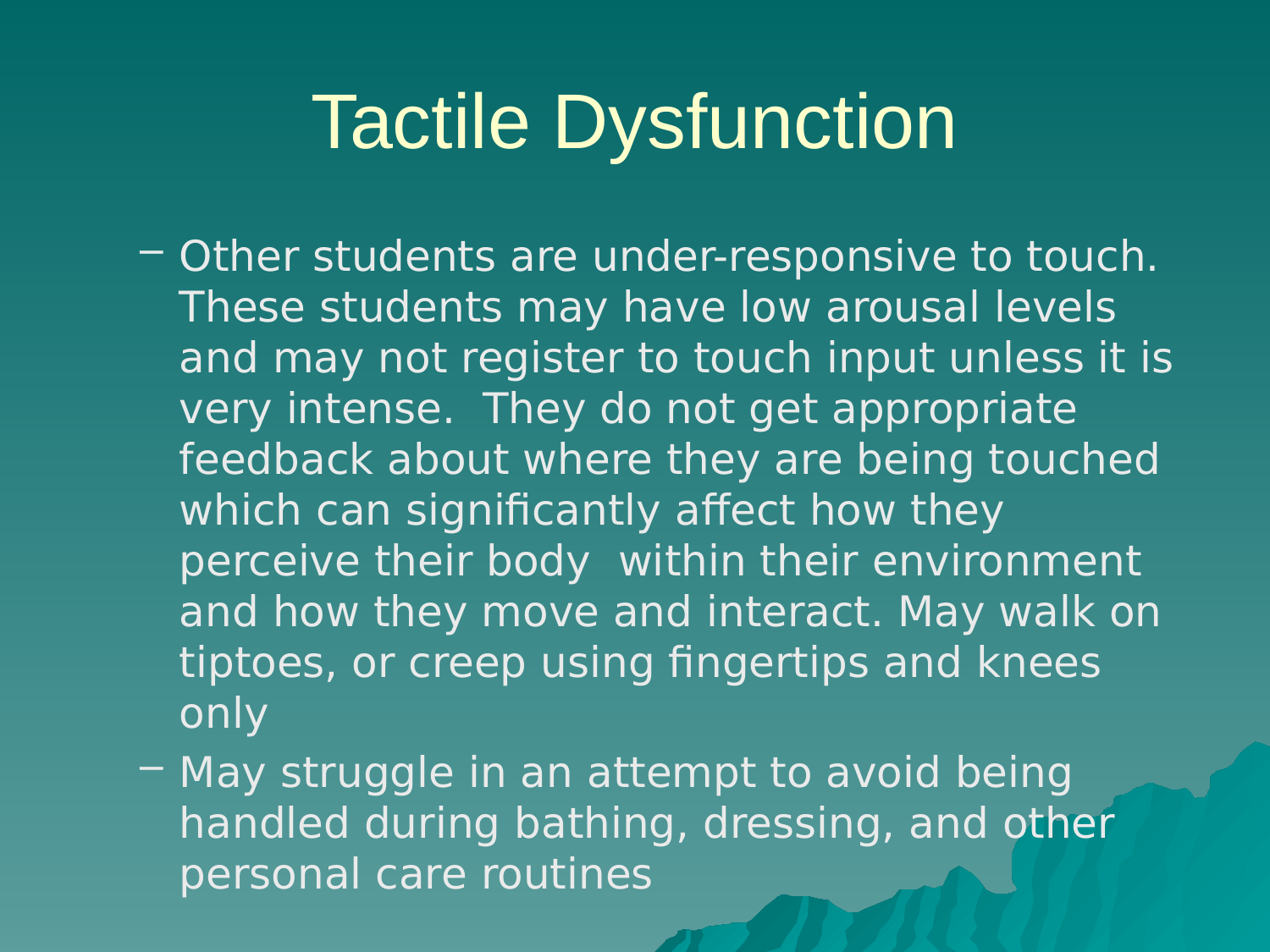

# Tactile Dysfunction
Other students are under-responsive to touch.  These students may have low arousal levels and may not register to touch input unless it is very intense.  They do not get appropriate feedback about where they are being touched which can significantly affect how they perceive their body  within their environment and how they move and interact. May walk on tiptoes, or creep using fingertips and knees only
May struggle in an attempt to avoid being handled during bathing, dressing, and other personal care routines